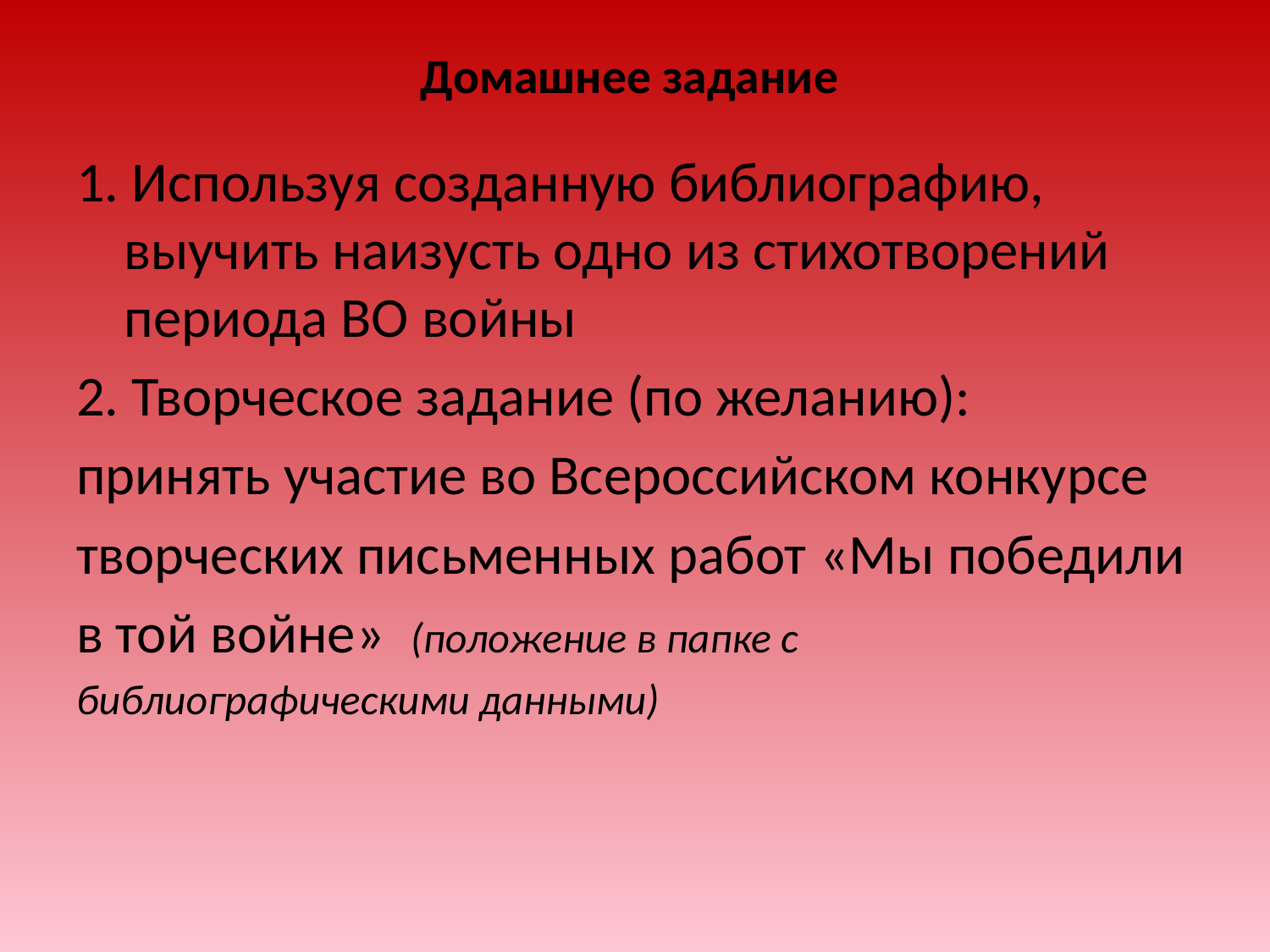

# Домашнее задание
1. Используя созданную библиографию, выучить наизусть одно из стихотворений периода ВО войны
2. Творческое задание (по желанию):
принять участие во Всероссийском конкурсе
творческих письменных работ «Мы победили
в той войне»  (положение в папке с
библиографическими данными)